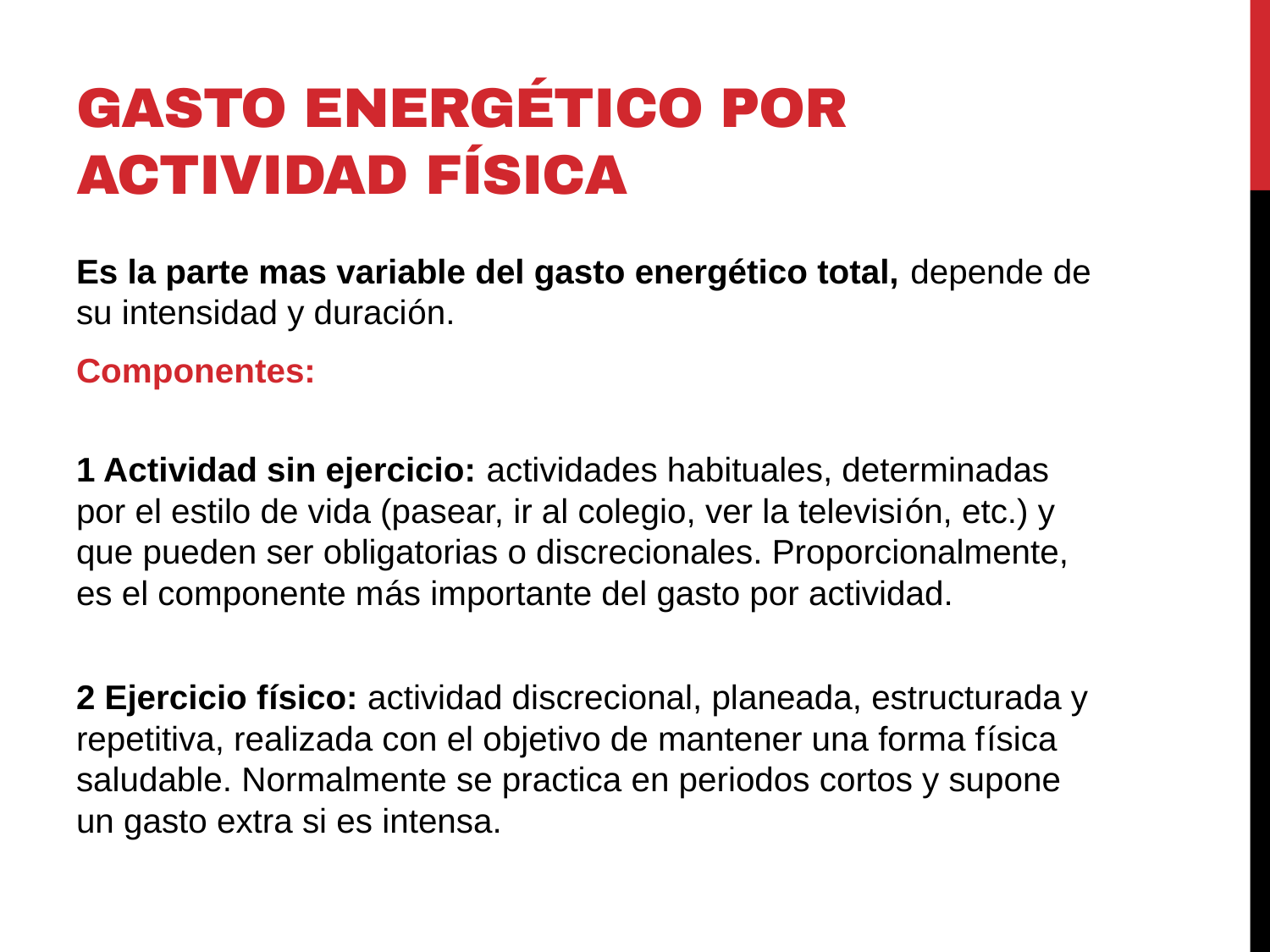

# Gasto energético por actividad física
Es la parte mas variable del gasto energético total, depende de su intensidad y duración.
Componentes:
1 Actividad sin ejercicio: actividades habituales, determinadas por el estilo de vida (pasear, ir al colegio, ver la televisión, etc.) y que pueden ser obligatorias o discrecionales. Proporcionalmente, es el componente más importante del gasto por actividad.

2 Ejercicio físico: actividad discrecional, planeada, estructurada y repetitiva, realizada con el objetivo de mantener una forma física saludable. Normalmente se practica en periodos cortos y supone un gasto extra si es intensa.